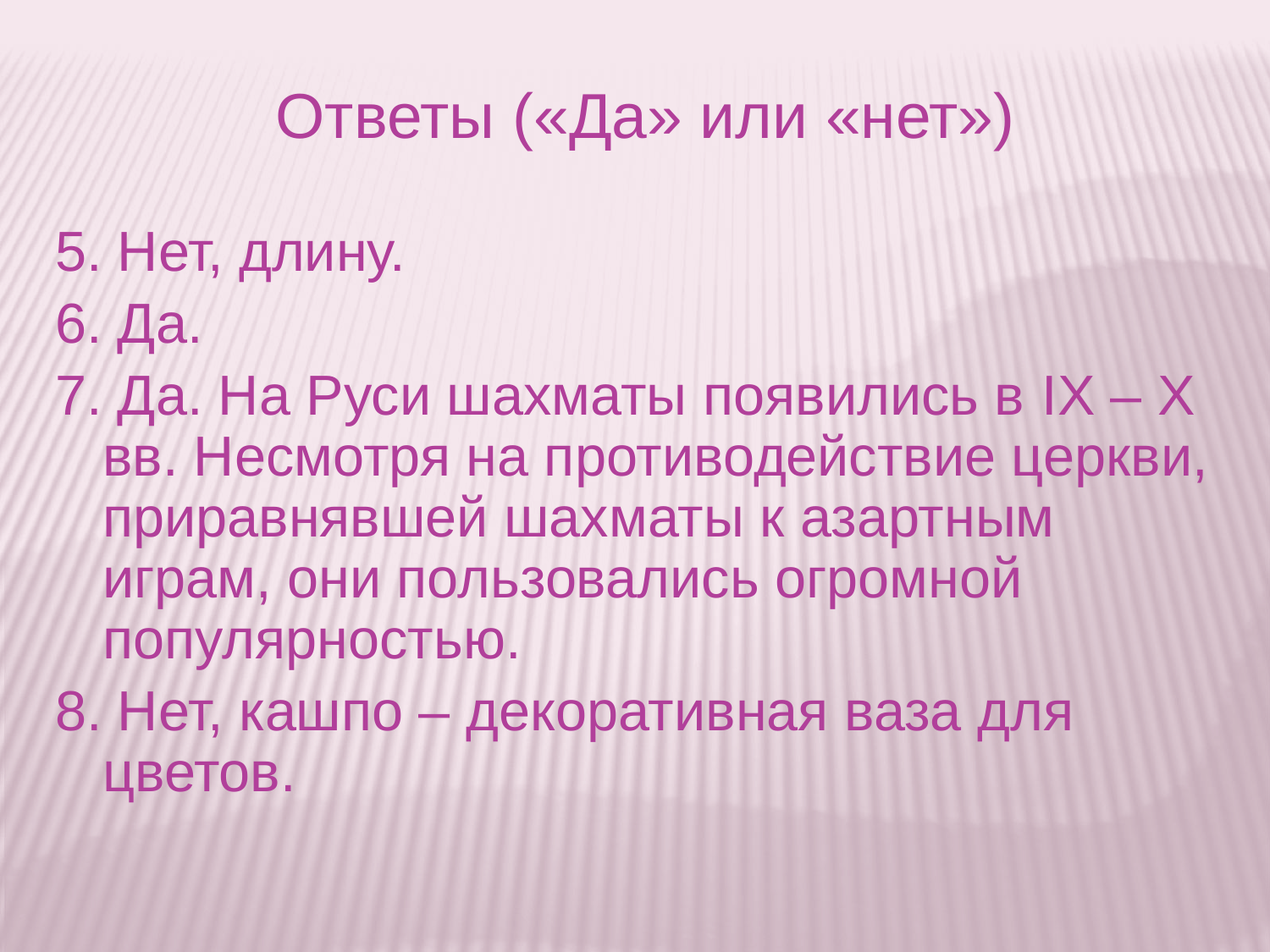

5. Нет, длину.
6. Да.
7. Да. На Руси шахматы появились в IX – X вв. Несмотря на противодействие церкви, приравнявшей шахматы к азартным играм, они пользовались огромной популярностью.
8. Нет, кашпо – декоративная ваза для цветов.
Ответы («Да» или «нет»)